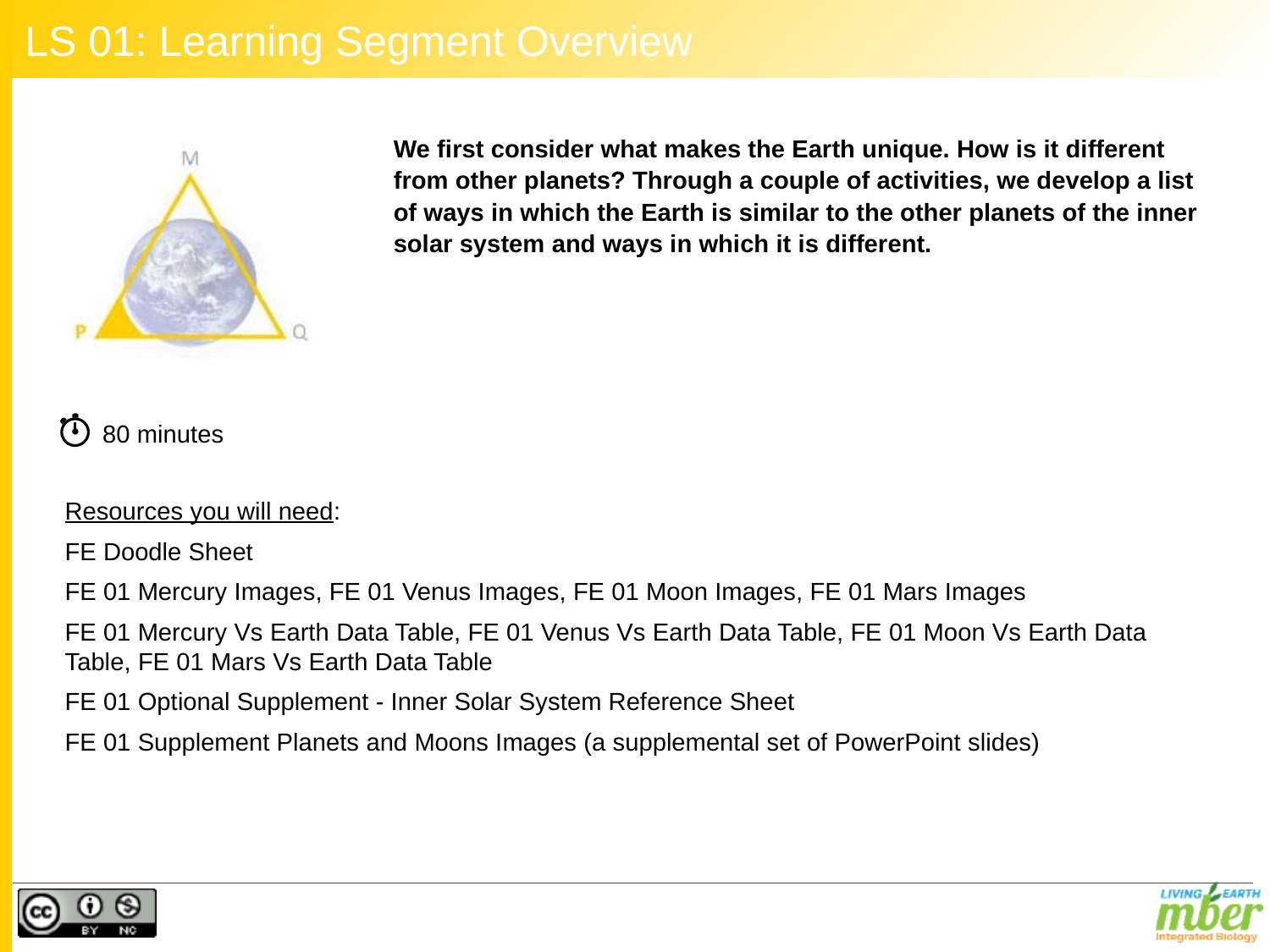

# LS 01: Learning Segment Overview
We first consider what makes the Earth unique. How is it different from other planets? Through a couple of activities, we develop a list of ways in which the Earth is similar to the other planets of the inner solar system and ways in which it is different.

80 minutes
Resources you will need:
FE Doodle Sheet
FE 01 Mercury Images, FE 01 Venus Images, FE 01 Moon Images, FE 01 Mars Images
FE 01 Mercury Vs Earth Data Table, FE 01 Venus Vs Earth Data Table, FE 01 Moon Vs Earth Data Table, FE 01 Mars Vs Earth Data Table
FE 01 Optional Supplement - Inner Solar System Reference Sheet
FE 01 Supplement Planets and Moons Images (a supplemental set of PowerPoint slides)